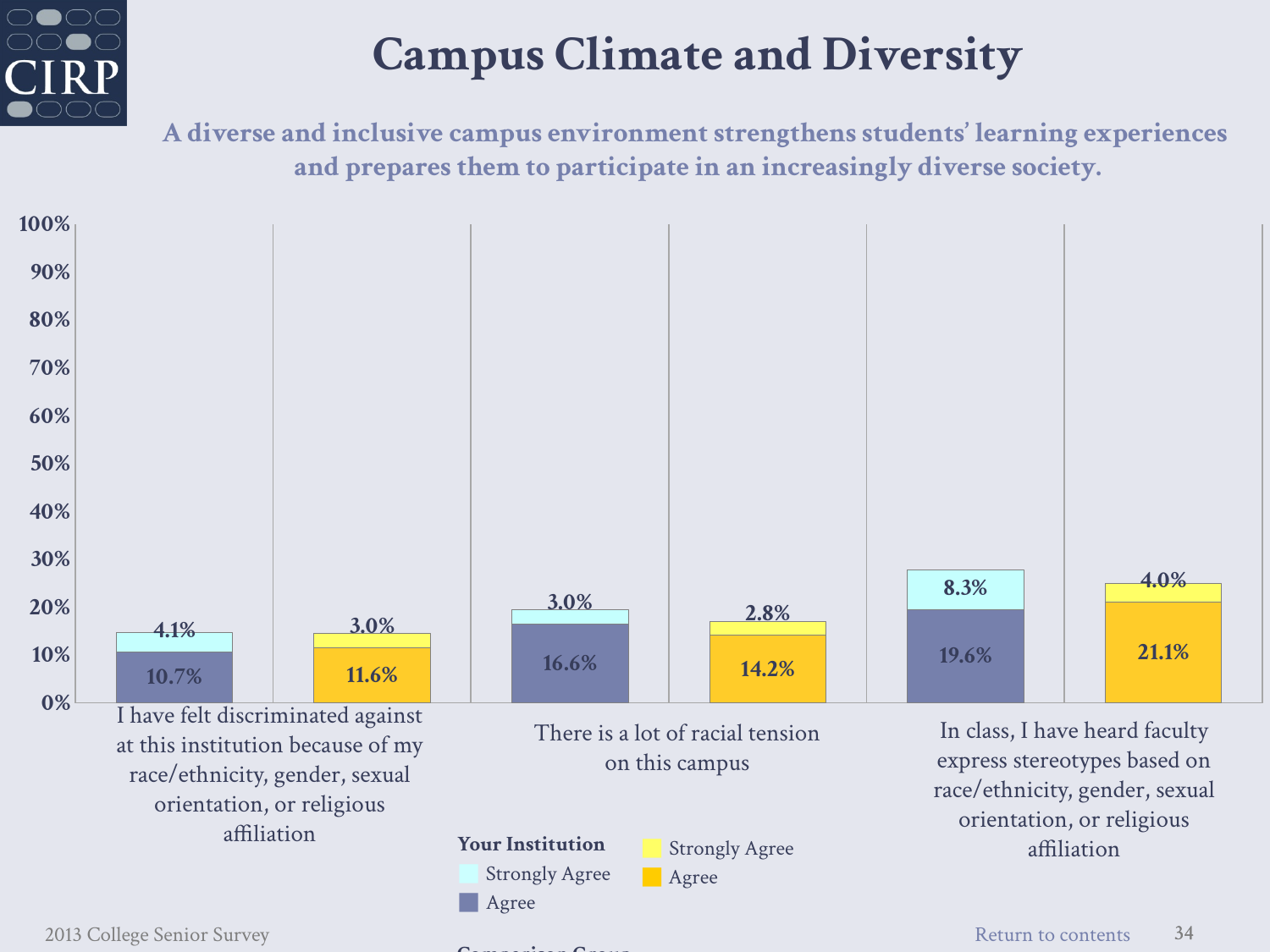

Campus Climate and Diversity

A diverse and inclusive campus environment strengthens students’ learning experiences
and prepares them to participate in an increasingly diverse society.

### Chart

| Category | agree | strongly agree |
|---|---|---|
| I have felt discriminated against at this institution because of my race/ethnicity, gender, sexual orientation, or religious affiliation | 0.107 | 0.041 |
| comp | 0.116 | 0.03 |
| There is a lot of racial tension on this campus | 0.166 | 0.03 |
| comp | 0.142 | 0.028 |
| I have heard faculty express stereotypes about racialethnic groups in class | 0.196 | 0.083 |
| comp | 0.211 | 0.04 |
There is a lot of racial tension on this campus
I have felt discriminated against at this institution because of my race/ethnicity, gender, sexual orientation, or religious affiliation
In class, I have heard faculty express stereotypes based on race/ethnicity, gender, sexual orientation, or religious affiliation
Your Institution
■ Strongly Agree
■ Agree

Comparison Group
■ Strongly Agree
■ Agree

2013 College Senior Survey
34
34